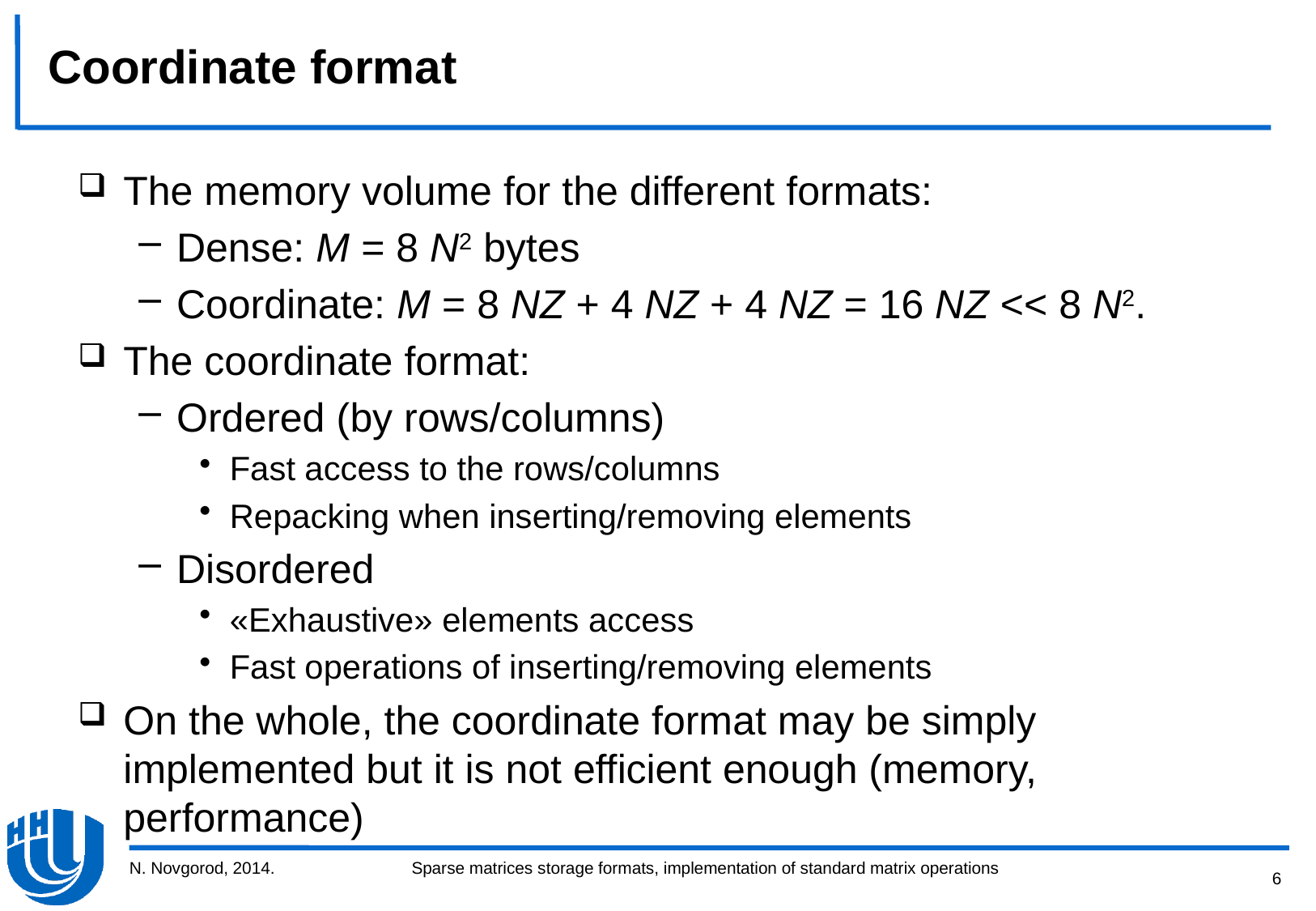

# Coordinate format
The memory volume for the different formats:
Dense: M = 8 N2 bytes
Coordinate: M = 8 NZ + 4 NZ + 4 NZ = 16 NZ << 8 N2.
The coordinate format:
Ordered (by rows/columns)
Fast access to the rows/columns
Repacking when inserting/removing elements
Disordered
«Exhaustive» elements access
Fast operations of inserting/removing elements
On the whole, the coordinate format may be simply implemented but it is not efficient enough (memory, performance)
N. Novgorod, 2014.
6
Sparse matrices storage formats, implementation of standard matrix operations